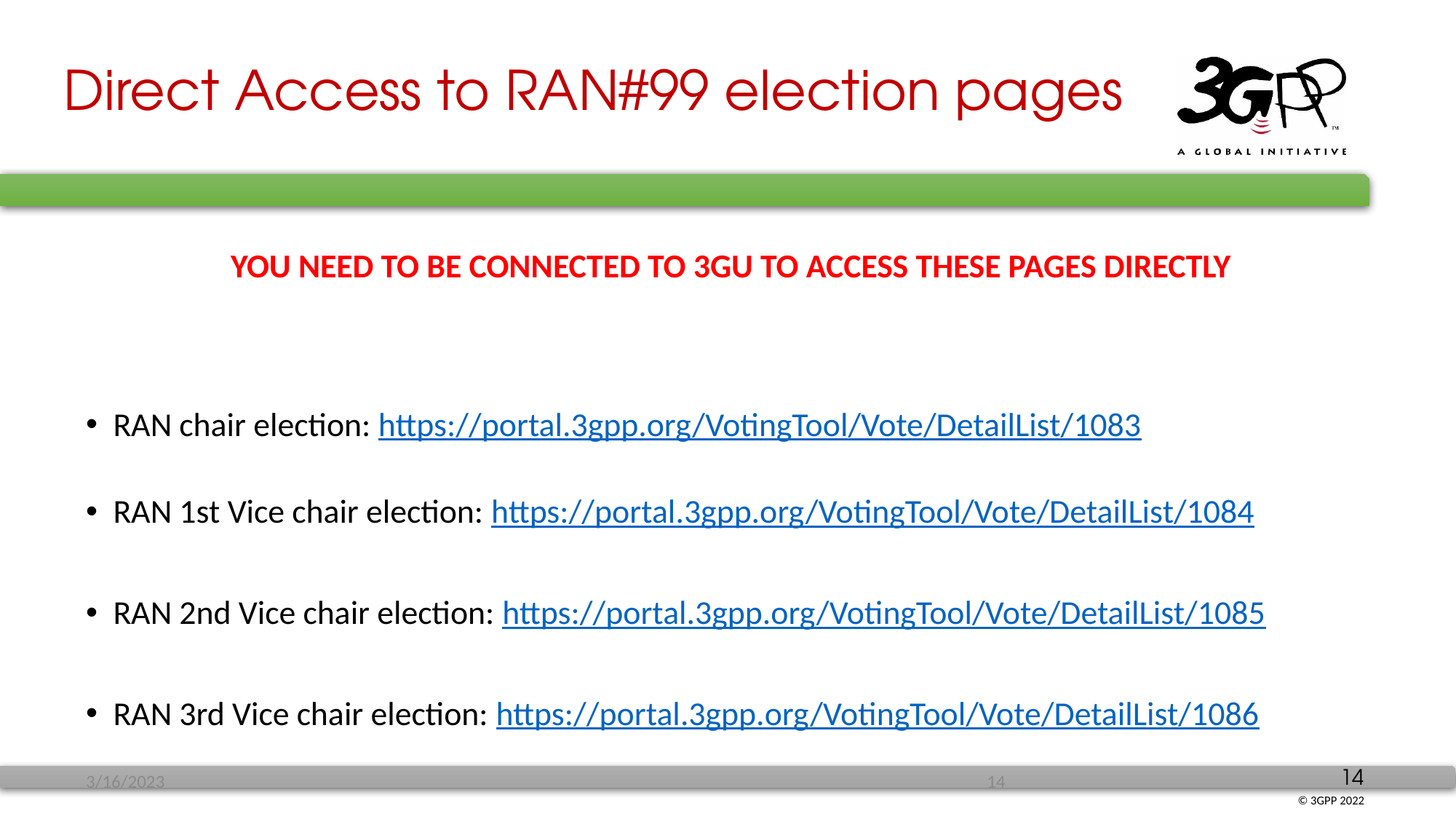

# Direct Access to RAN#99 election pages
YOU NEED TO BE CONNECTED TO 3GU TO ACCESS THESE PAGES DIRECTLY

RAN chair election: https://portal.3gpp.org/VotingTool/Vote/DetailList/1083

RAN 1st Vice chair election: https://portal.3gpp.org/VotingTool/Vote/DetailList/1084

RAN 2nd Vice chair election: https://portal.3gpp.org/VotingTool/Vote/DetailList/1085

RAN 3rd Vice chair election: https://portal.3gpp.org/VotingTool/Vote/DetailList/1086
3/16/2023
14